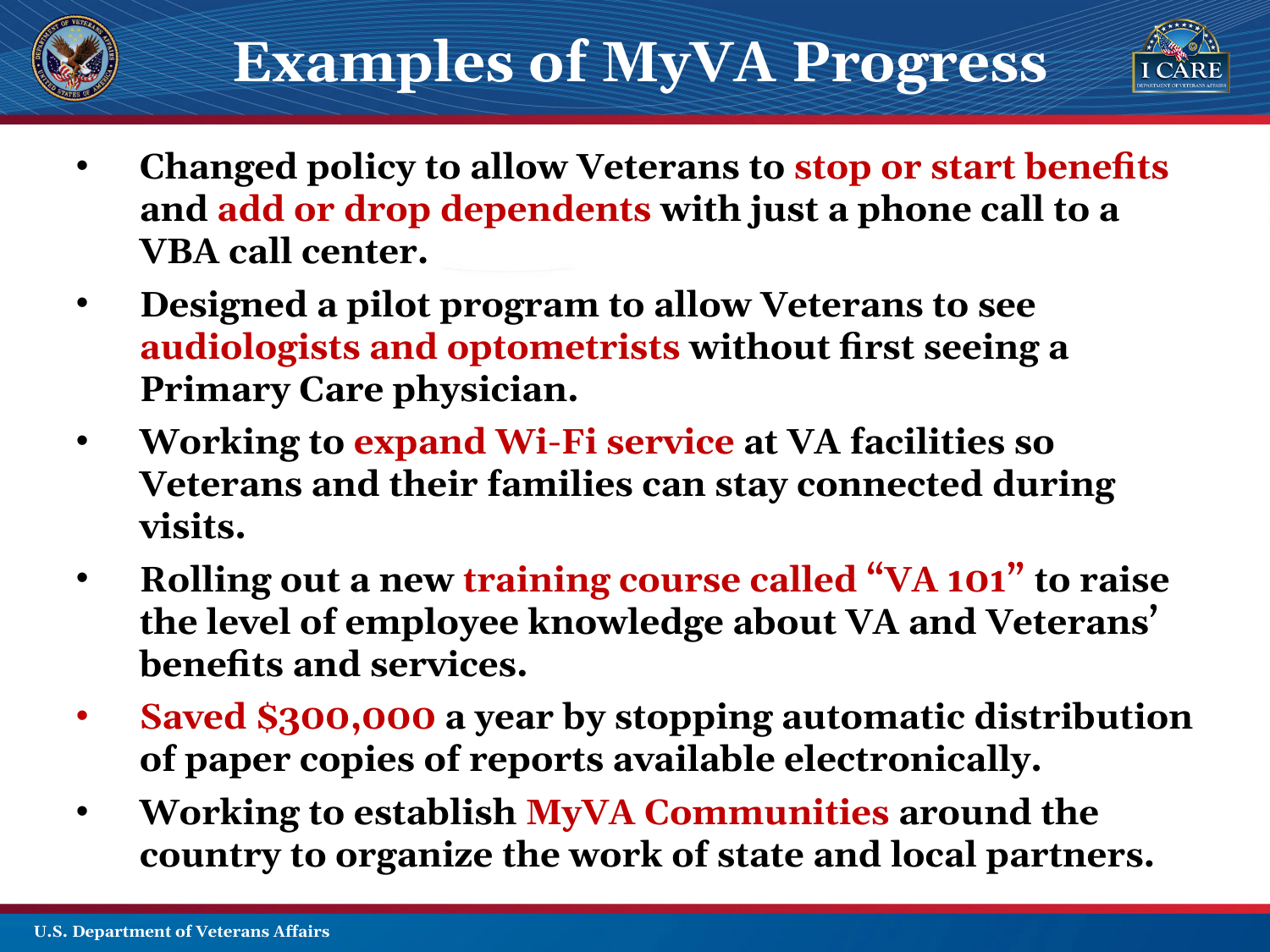

Examples of MyVA Progress
Changed policy to allow Veterans to stop or start benefits and add or drop dependents with just a phone call to a VBA call center.
Designed a pilot program to allow Veterans to see audiologists and optometrists without first seeing a Primary Care physician.
Working to expand Wi-Fi service at VA facilities so Veterans and their families can stay connected during visits.
Rolling out a new training course called “VA 101” to raise the level of employee knowledge about VA and Veterans’ benefits and services.
Saved $300,000 a year by stopping automatic distribution of paper copies of reports available electronically.
Working to establish MyVA Communities around the country to organize the work of state and local partners.